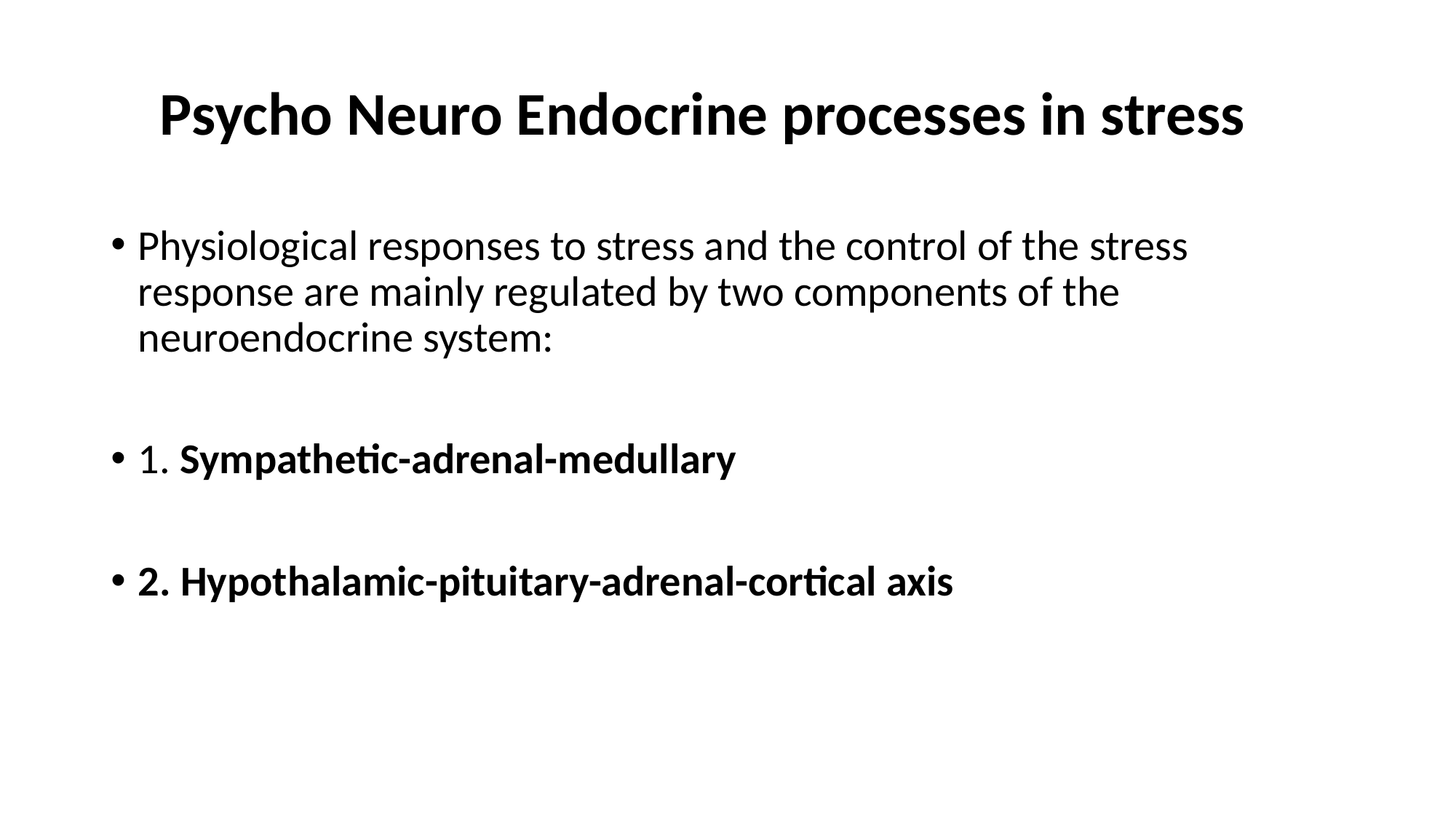

# Psycho Neuro Endocrine processes in stress
Physiological responses to stress and the control of the stress response are mainly regulated by two components of the neuroendocrine system:

1. Sympathetic-adrenal-medullary

2. Hypothalamic-pituitary-adrenal-cortical axis